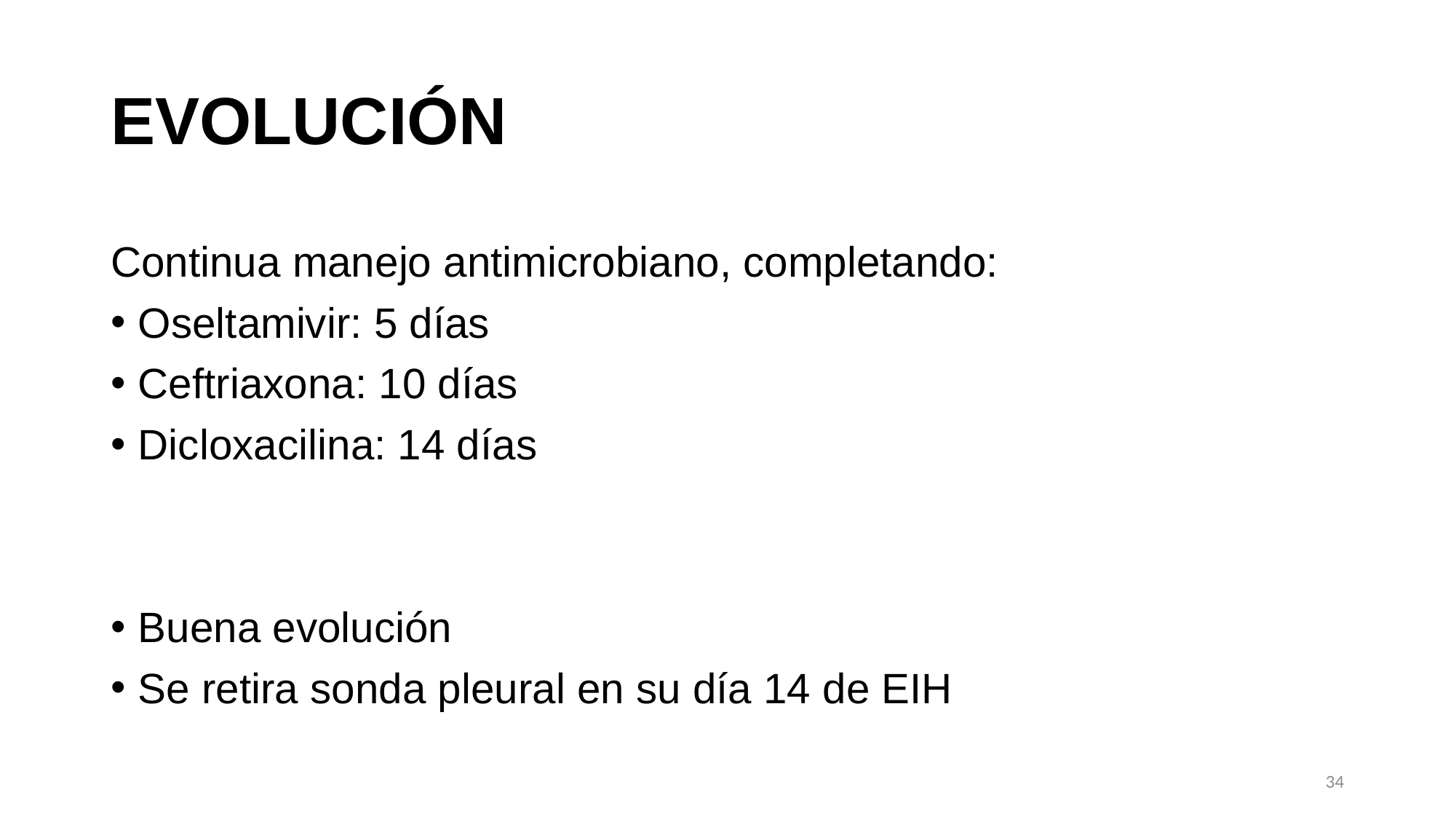

# EVOLUCIÓN
Continua manejo antimicrobiano, completando:
Oseltamivir: 5 días
Ceftriaxona: 10 días
Dicloxacilina: 14 días

Buena evolución
Se retira sonda pleural en su día 14 de EIH

34